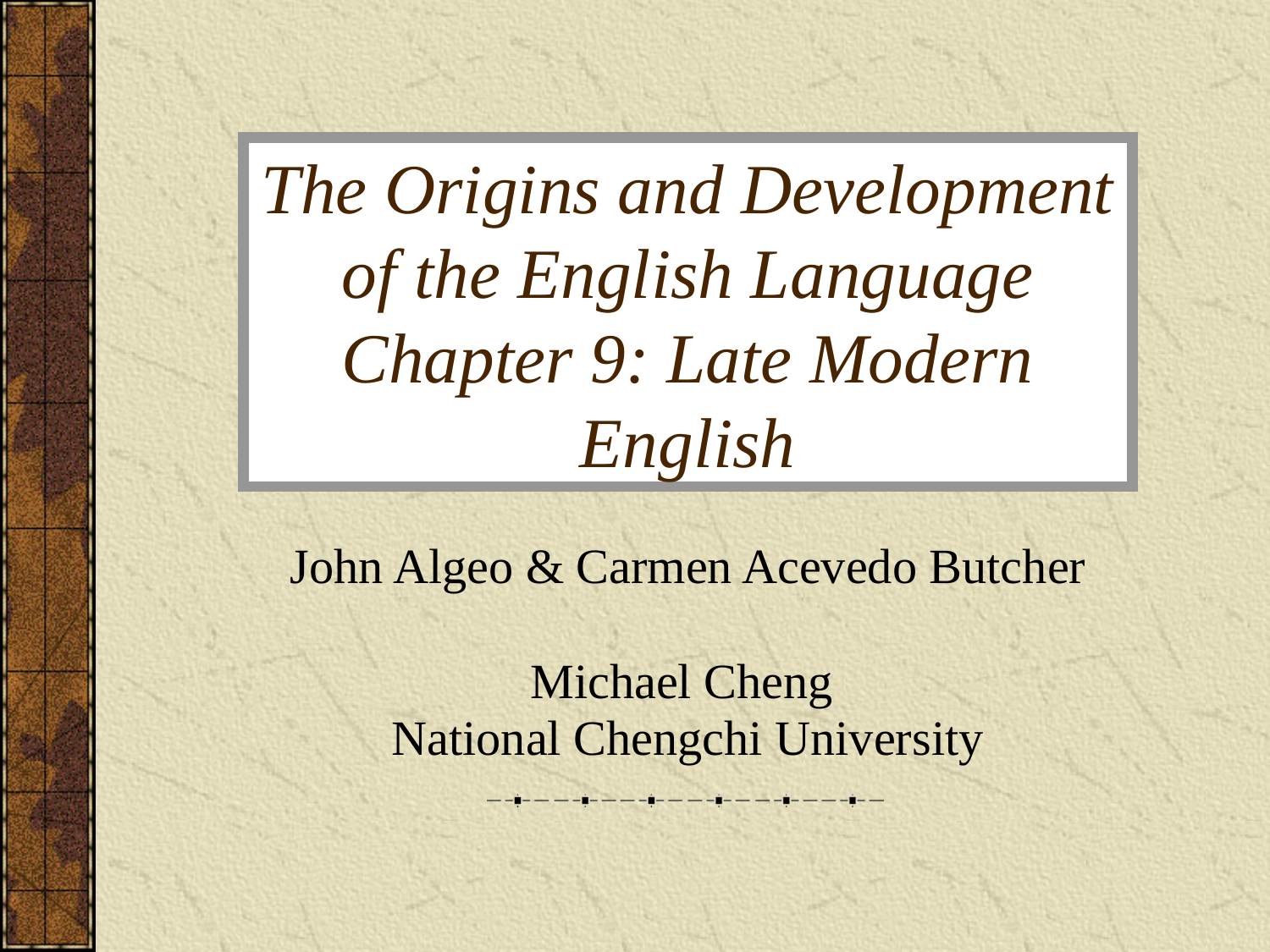

# The Origins and Development of the English Language Chapter 9: Late Modern English
John Algeo & Carmen Acevedo Butcher

Michael Cheng
National Chengchi University